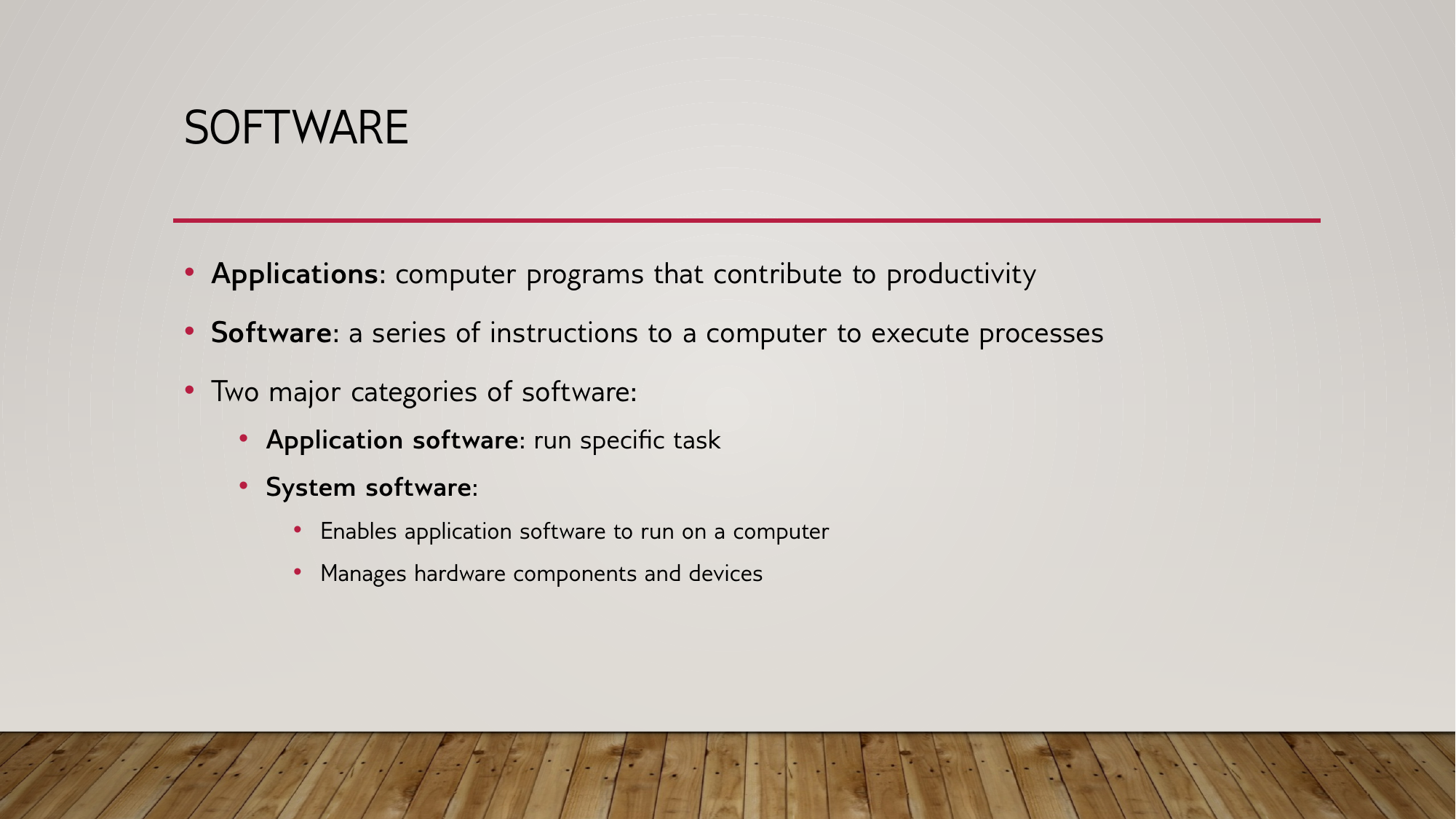

# Software
Applications: computer programs that contribute to productivity
Software: a series of instructions to a computer to execute processes
Two major categories of software:
Application software: run specific task
System software:
Enables application software to run on a computer
Manages hardware components and devices